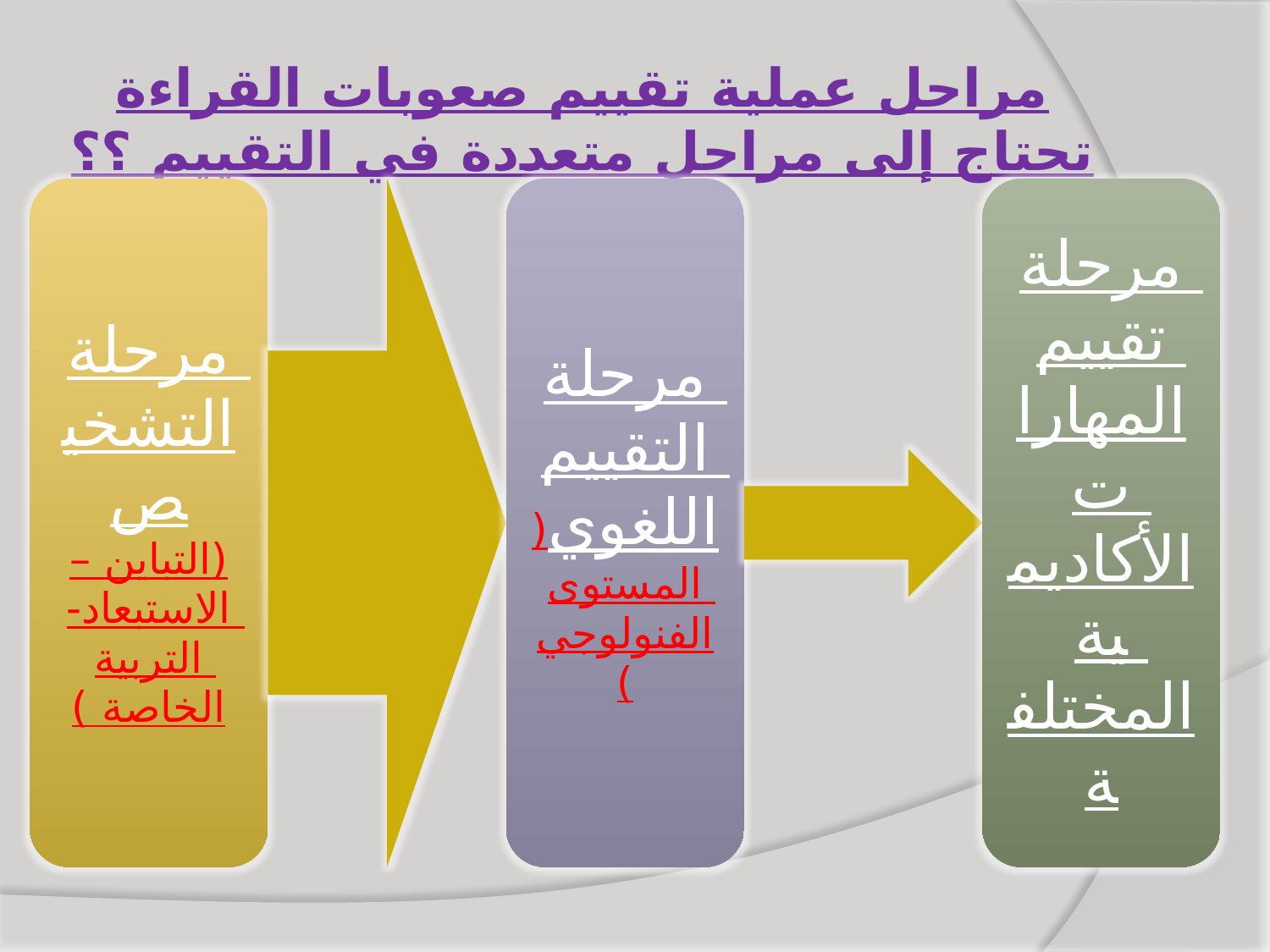

# مراحل عملية تقييم صعوبات القراءة تحتاج إلى مراحل متعددة في التقييم ؟؟
مرحلة التشخيص
مرحلة التقييم اللغوي(المستوى الفنولوجي)